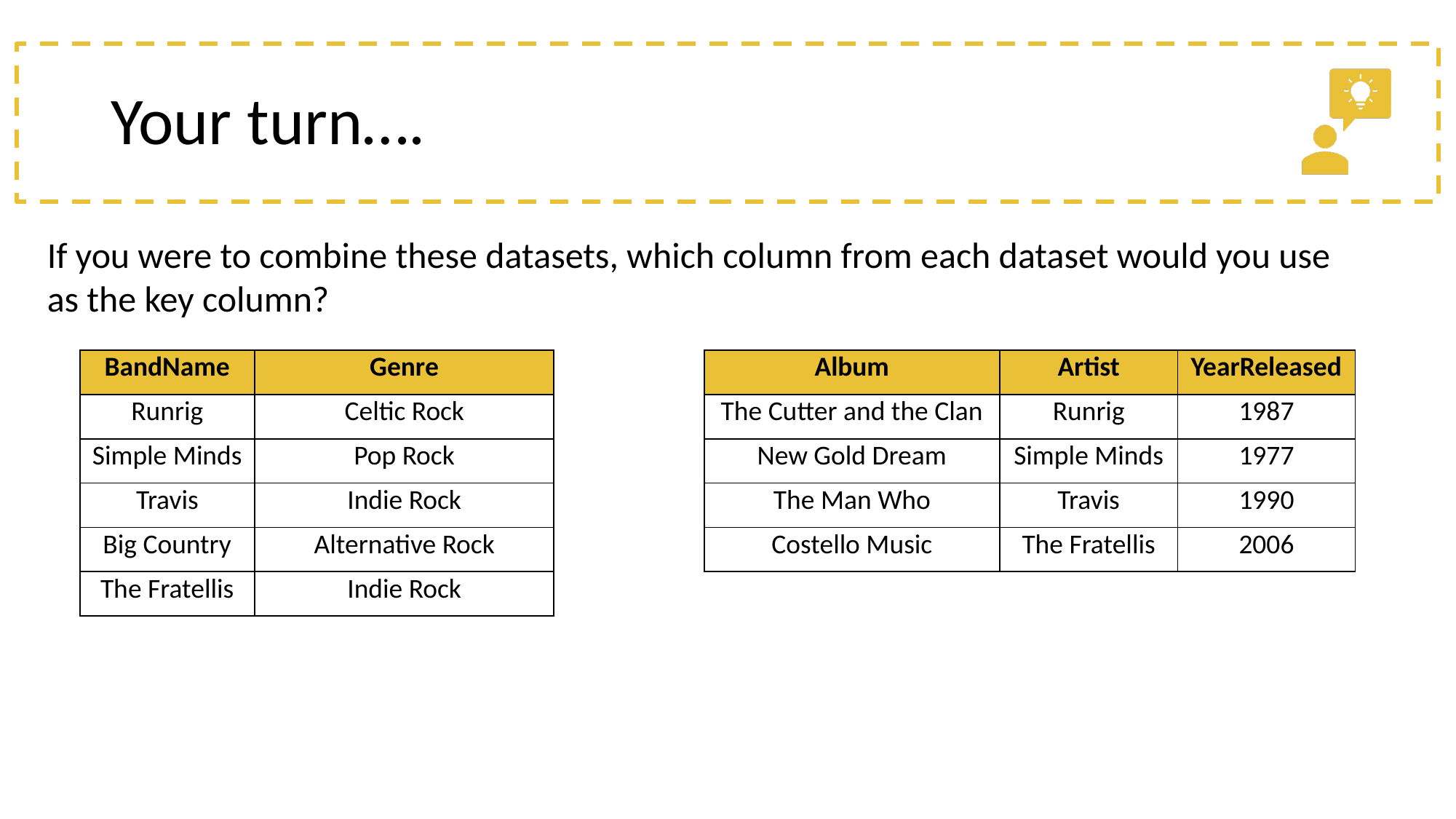

# Your turn….
If you were to combine these datasets, which column from each dataset would you use as the key column?
| BandName | Genre |
| --- | --- |
| Runrig | Celtic Rock |
| Simple Minds | Pop Rock |
| Travis | Indie Rock |
| Big Country | Alternative Rock |
| The Fratellis | Indie Rock |
| Album | Artist | YearReleased |
| --- | --- | --- |
| The Cutter and the Clan | Runrig | 1987 |
| New Gold Dream | Simple Minds | 1977 |
| The Man Who | Travis | 1990 |
| Costello Music | The Fratellis | 2006 |